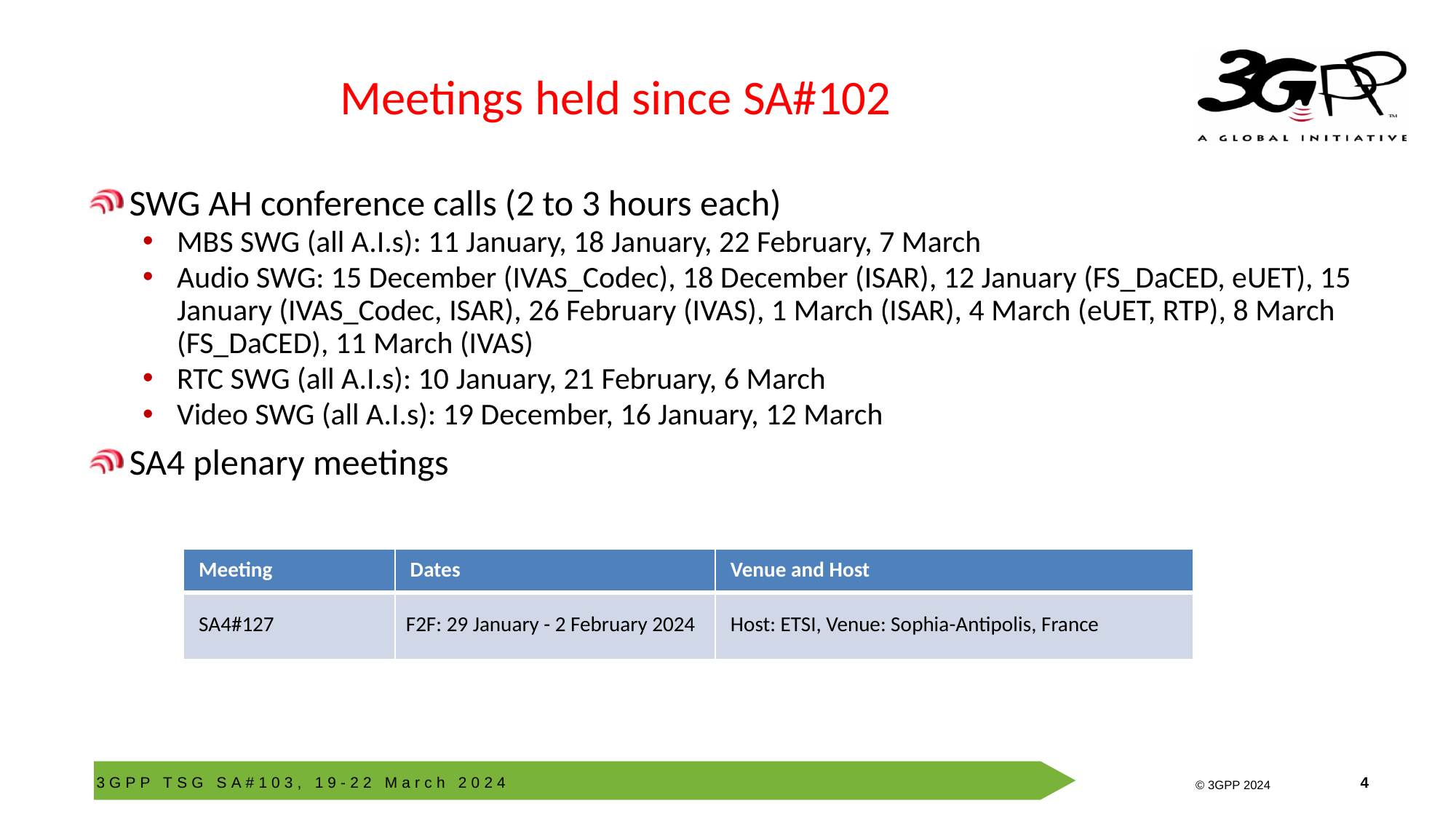

# Meetings held since SA#102
SWG AH conference calls (2 to 3 hours each)
MBS SWG (all A.I.s): 11 January, 18 January, 22 February, 7 March
Audio SWG: 15 December (IVAS_Codec), 18 December (ISAR), 12 January (FS_DaCED, eUET), 15 January (IVAS_Codec, ISAR), 26 February (IVAS), 1 March (ISAR), 4 March (eUET, RTP), 8 March (FS_DaCED), 11 March (IVAS)
RTC SWG (all A.I.s): 10 January, 21 February, 6 March
Video SWG (all A.I.s): 19 December, 16 January, 12 March
SA4 plenary meetings
| Meeting | Dates | Venue and Host |
| --- | --- | --- |
| SA4#127 | F2F: 29 January - 2 February 2024 | Host: ETSI, Venue: Sophia-Antipolis, France |